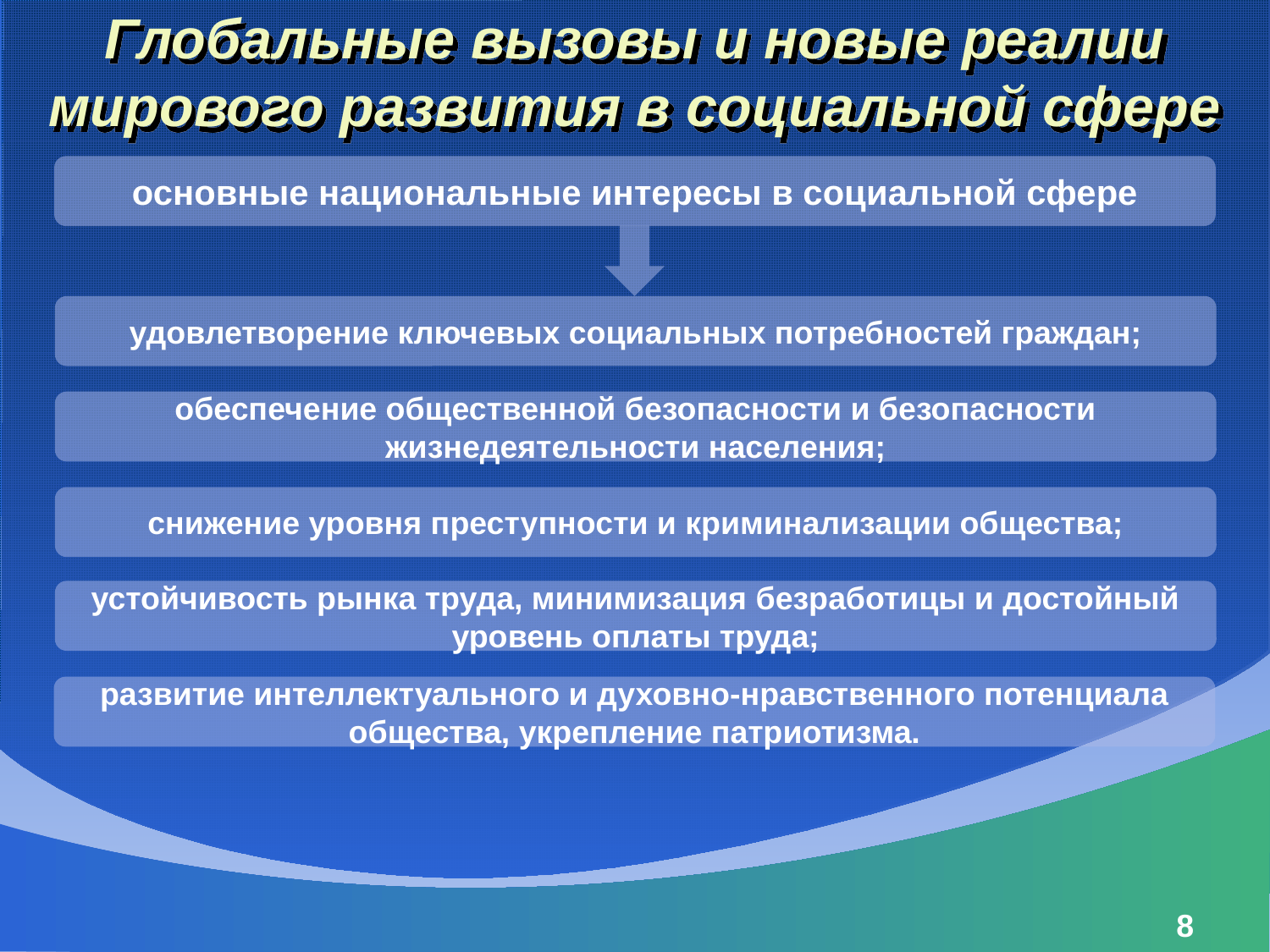

Глобальные вызовы и новые реалии мирового развития в социальной сфере
основные национальные интересы в социальной сфере

удовлетворение ключевых социальных потребностей граждан;
обеспечение общественной безопасности и безопасности жизнедеятельности населения;
снижение уровня преступности и криминализации общества;
устойчивость рынка труда, минимизация безработицы и достойный уровень оплаты труда;
развитие интеллектуального и духовно-нравственного потенциала общества, укрепление патриотизма.
8